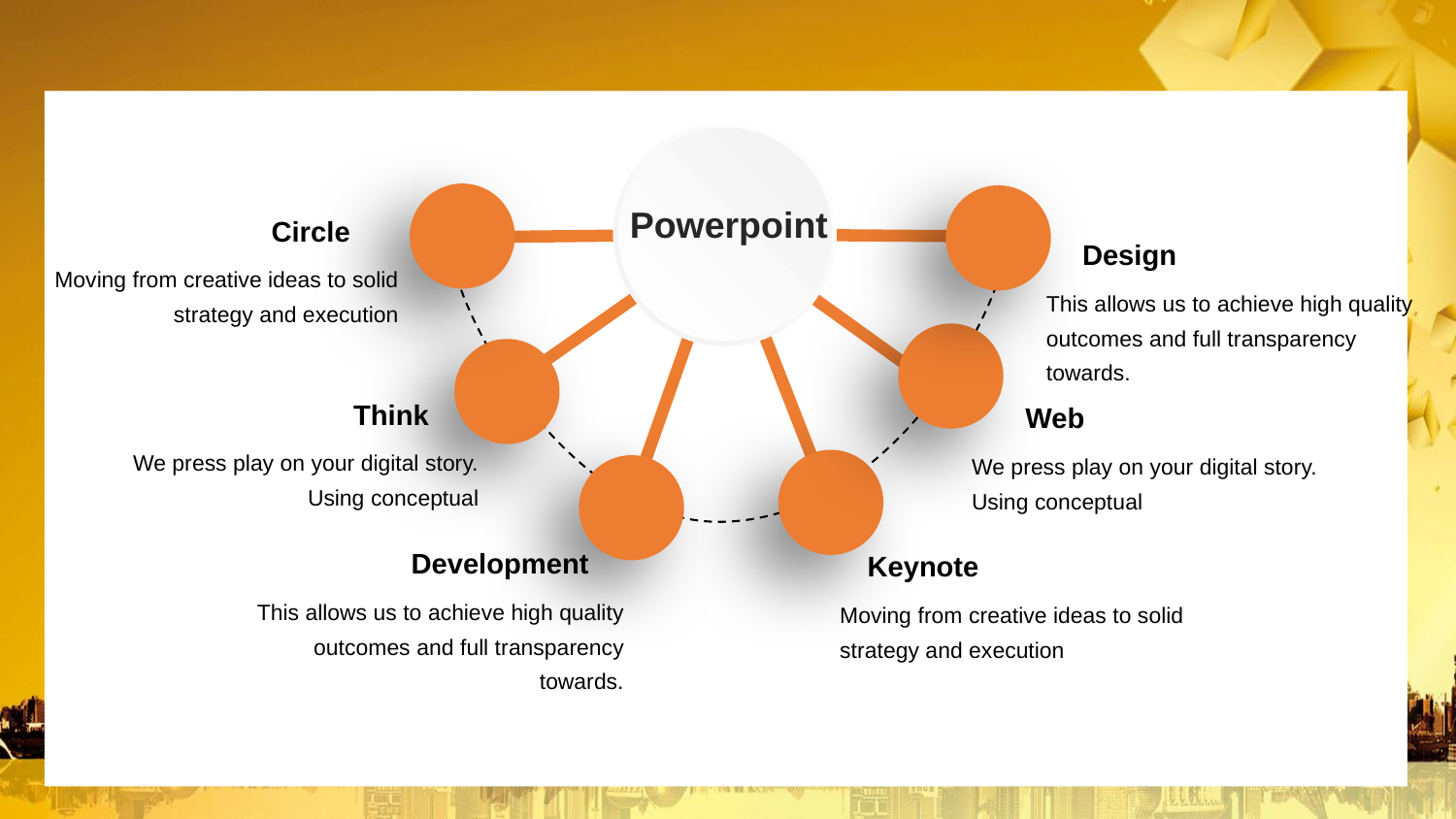

#

Powerpoint

Circle
Design

Moving from creative ideas to solid strategy and execution
This allows us to achieve high quality outcomes and full transparency towards.

Think
Web
We press play on your digital story. Using conceptual
We press play on your digital story. Using conceptual

Development
Keynote
This allows us to achieve high quality outcomes and full transparency towards.
Moving from creative ideas to solid strategy and execution